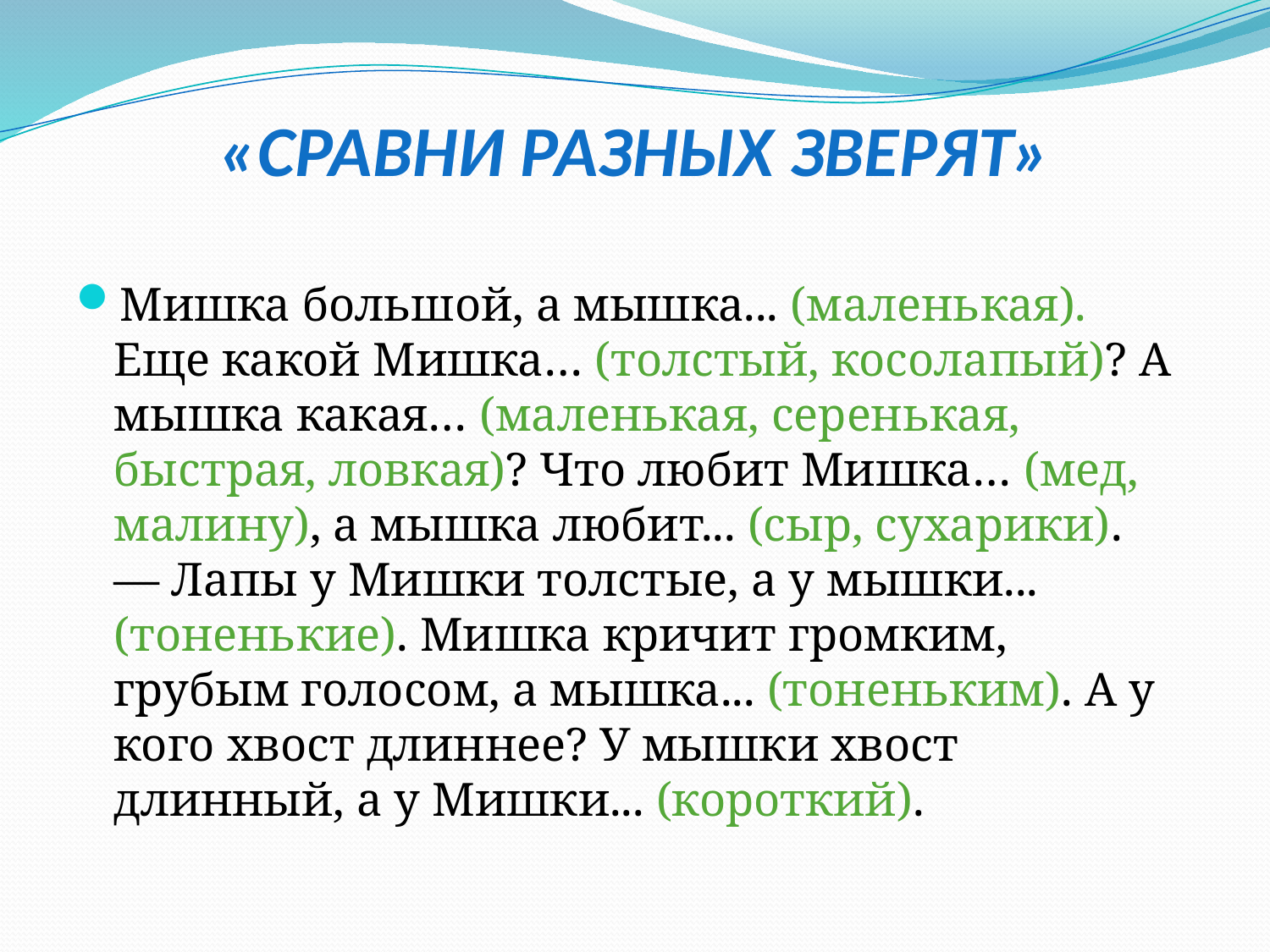

# «Сравни разных зверят»
Мишка большой, а мышка... (маленькая). Еще какой Мишка… (толстый, косолапый)? А мышка какая… (маленькая, серенькая, быстрая, ловкая)? Что любит Мишка… (мед, малину), а мышка любит... (сыр, сухарики). 
— Лапы у Мишки толстые, а у мышки... (тоненькие). Мишка кричит громким, грубым голосом, а мышка... (тоненьким). А у кого хвост длиннее? У мышки хвост длинный, а у Мишки... (короткий).